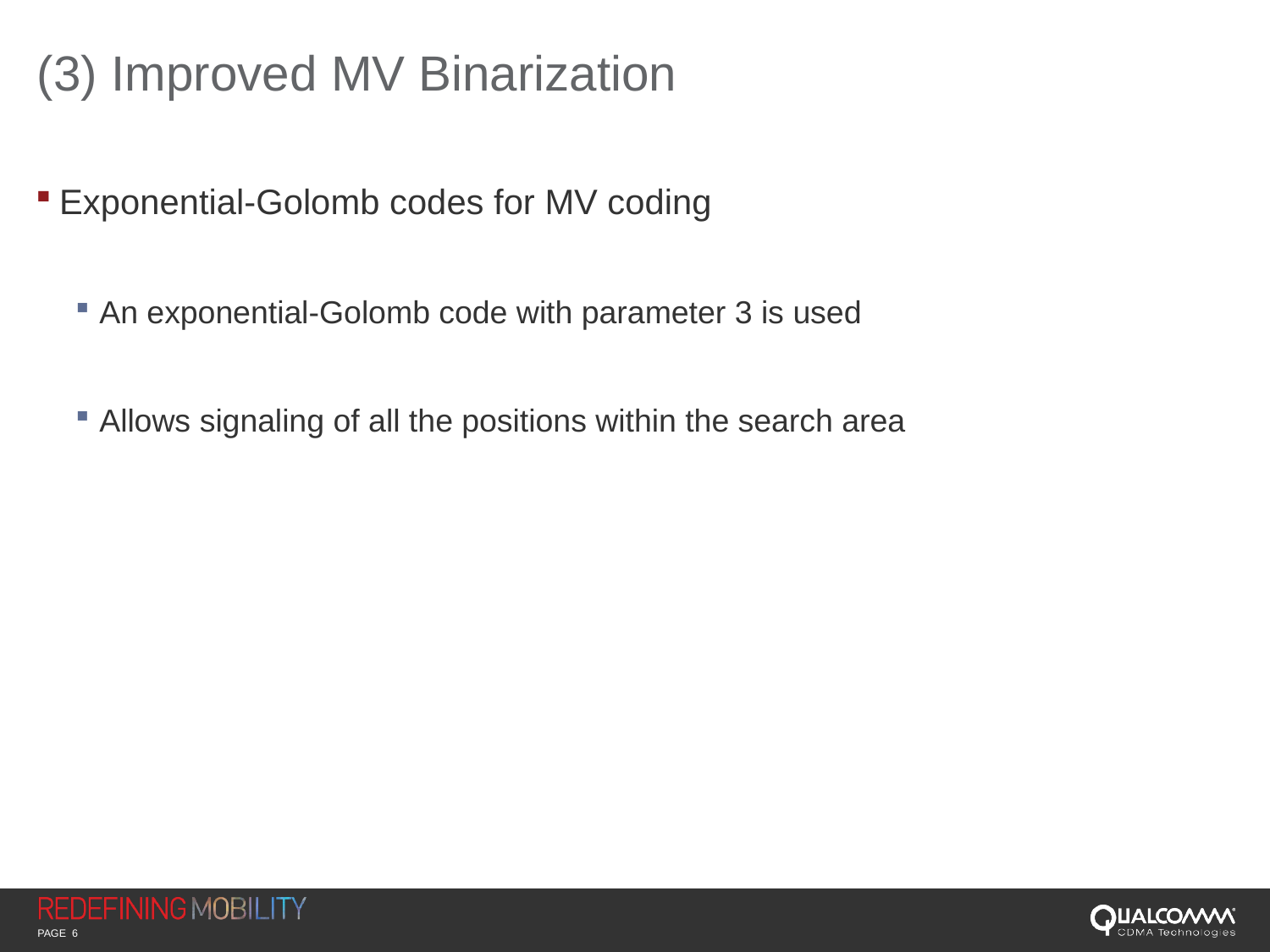

# (3) Improved MV Binarization

Exponential-Golomb codes for MV coding

An exponential-Golomb code with parameter 3 is used

Allows signaling of all the positions within the search area